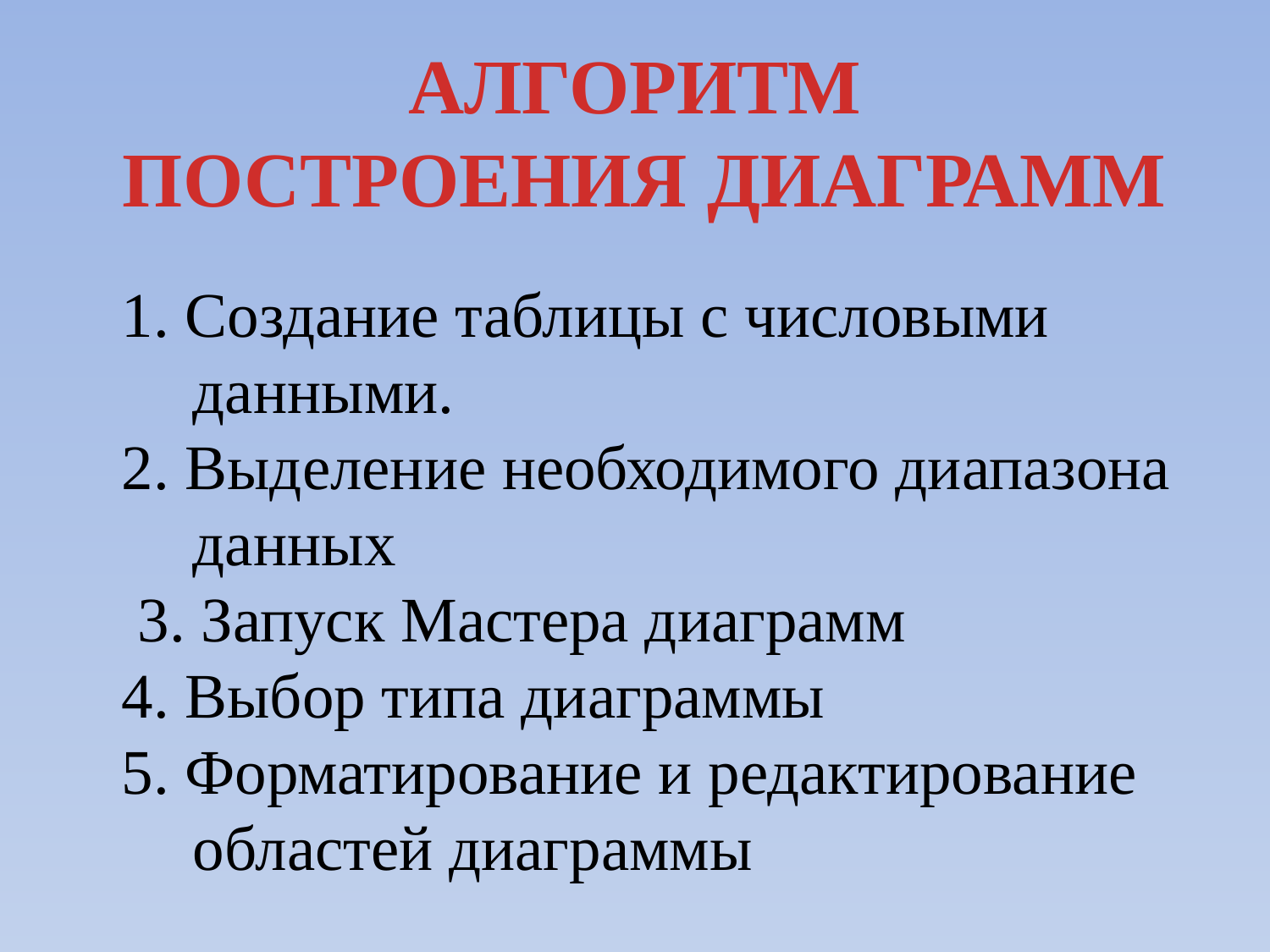

АЛГОРИТМ
 ПОСТРОЕНИЯ ДИАГРАММ
1. Создание таблицы с числовыми данными.
2. Выделение необходимого диапазона данных
 3. Запуск Мастера диаграмм
4. Выбор типа диаграммы
5. Форматирование и редактирование областей диаграммы